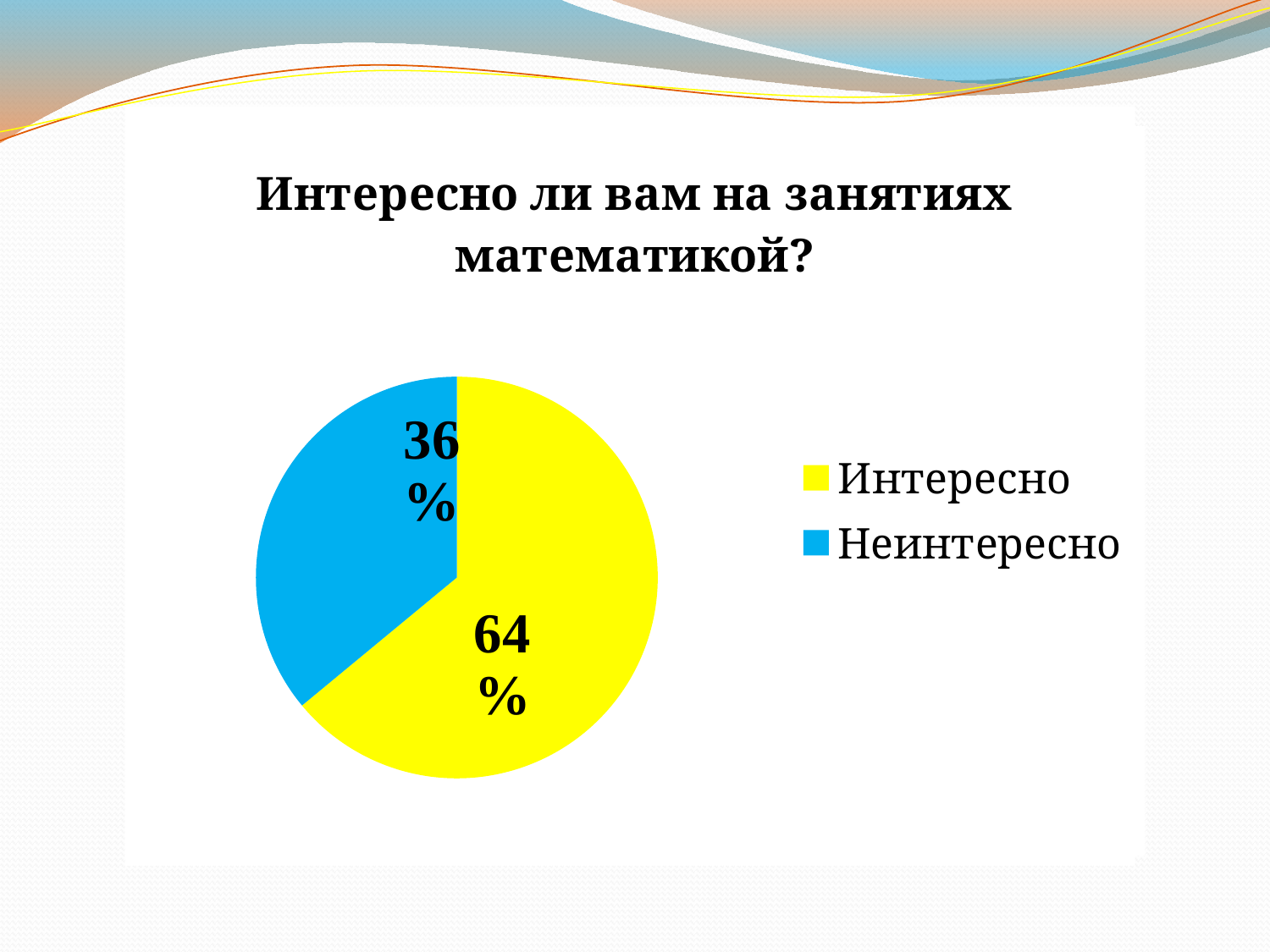

### Chart: Как вы думаете, связаны ли как то другие предметы и математика?

| Category | Как вы думаете, связаны ли как то другие предметя и математика? |
|---|---|
| Да | 0.81 |
| Нет | 0.19 |

### Chart:

| Category | Интересно ли вам на занятиях математикой? |
|---|---|
| Интересно | 64.0 |
| Неинтересно | 36.0 |